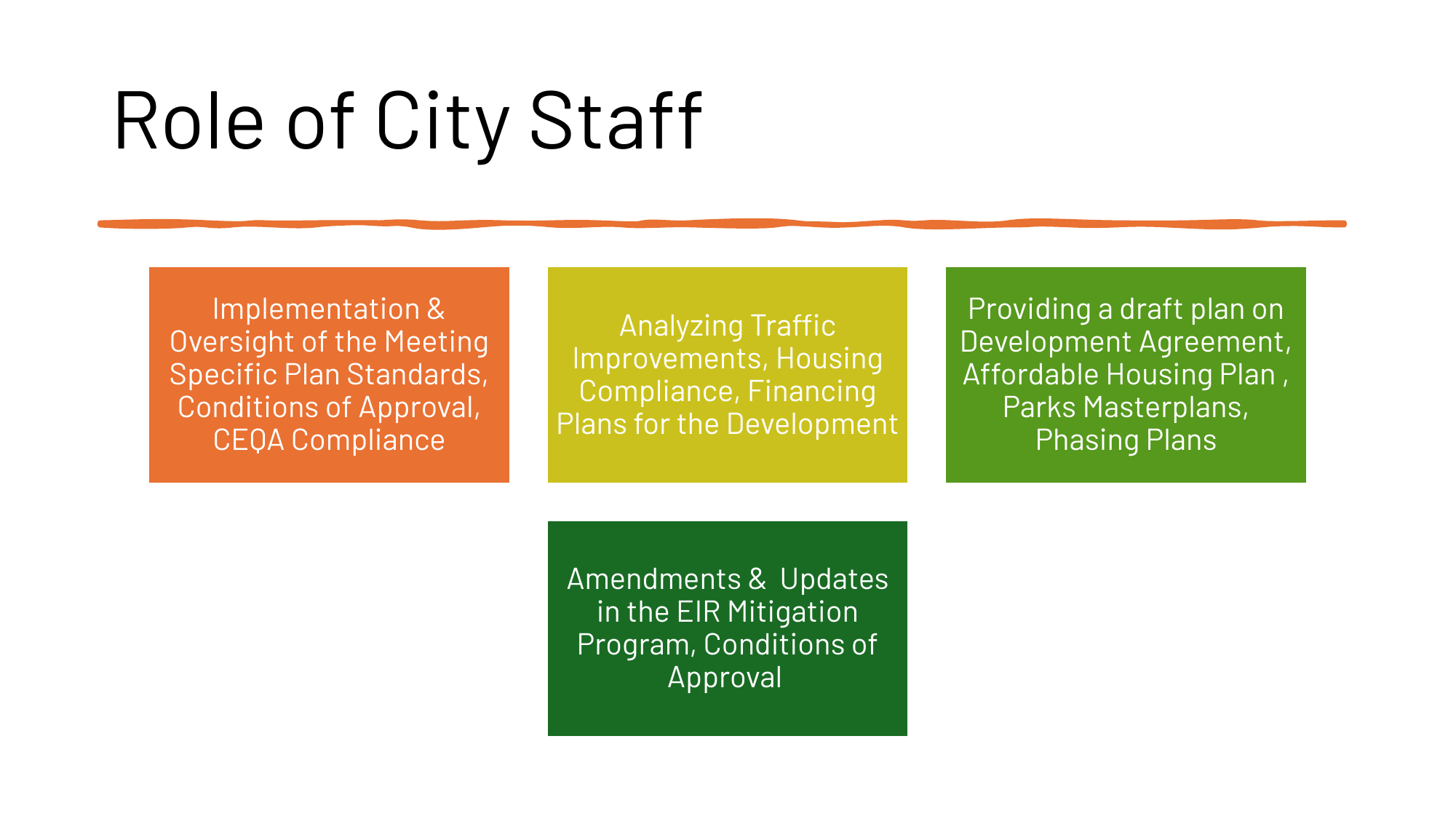

# Role of City Staff

Implementation & Oversight of the Meeting Specific Plan Standards, Conditions of Approval, CEQA Compliance
Analyzing Traffic Improvements, Housing Compliance, Financing Plans for the Development
Providing a draft plan on Development Agreement, Affordable Housing Plan , Parks Masterplans, Phasing Plans
Amendments &  Updates in the EIR Mitigation Program, Conditions of Approval